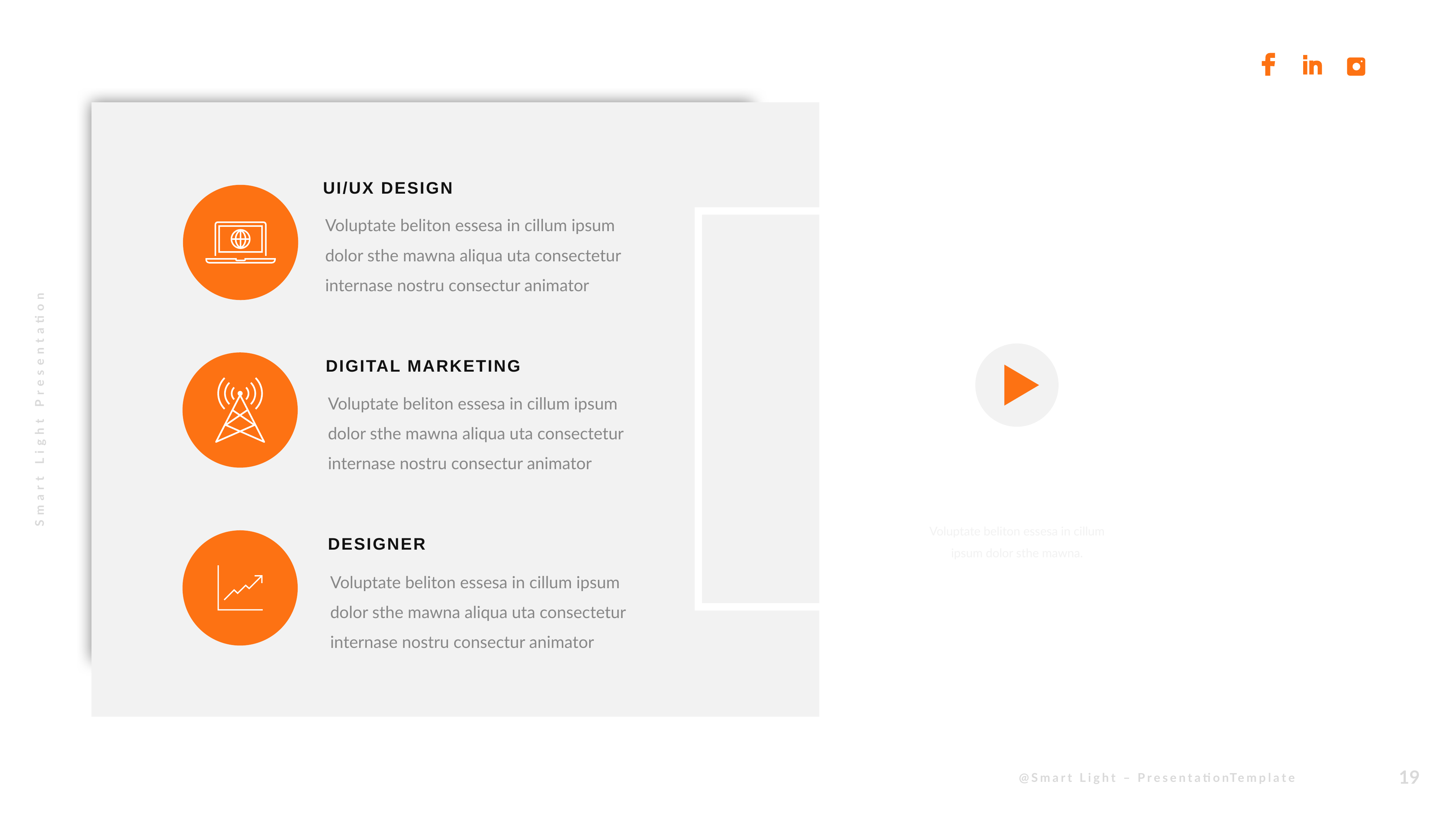

UI/UX DESIGN

Voluptate beliton essesa in cillum ipsum dolor sthe mawna aliqua uta consectetur internase nostru consectur animator

DIGITAL MARKETING
Voluptate beliton essesa in cillum ipsum dolor sthe mawna aliqua uta consectetur internase nostru consectur animator
OUR SERVICES
Voluptate beliton essesa in cillum ipsum dolor sthe mawna.

DESIGNER
Voluptate beliton essesa in cillum ipsum dolor sthe mawna aliqua uta consectetur internase nostru consectur animator